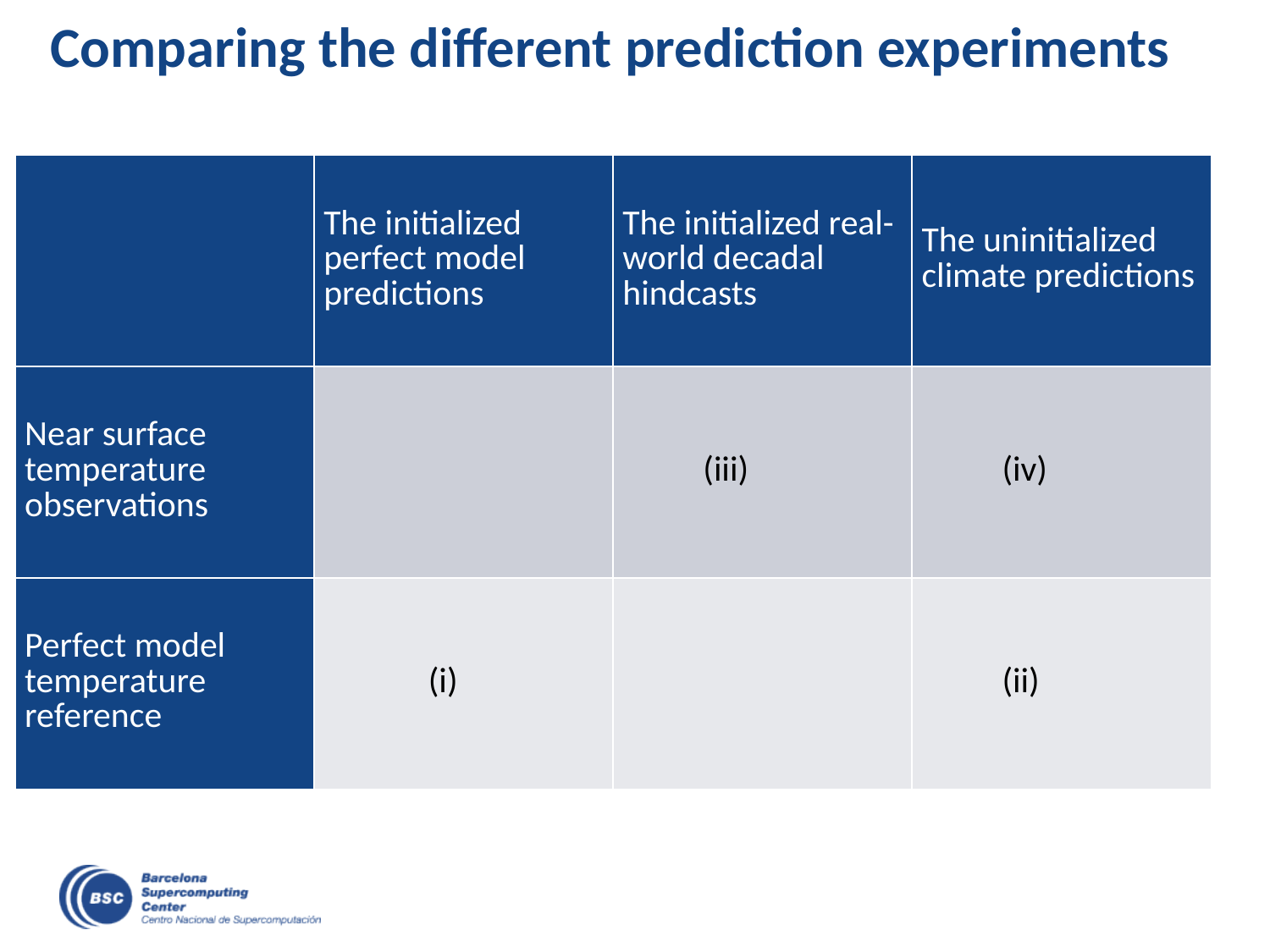

# Comparing the different prediction experiments
|  | The initialized perfect model predictions | The initialized real-world decadal hindcasts | The uninitialized climate predictions |
| --- | --- | --- | --- |
| Near surface temperature observations |  | (iii) | (iv) |
| Perfect model temperature reference | (i) |  | (ii) |